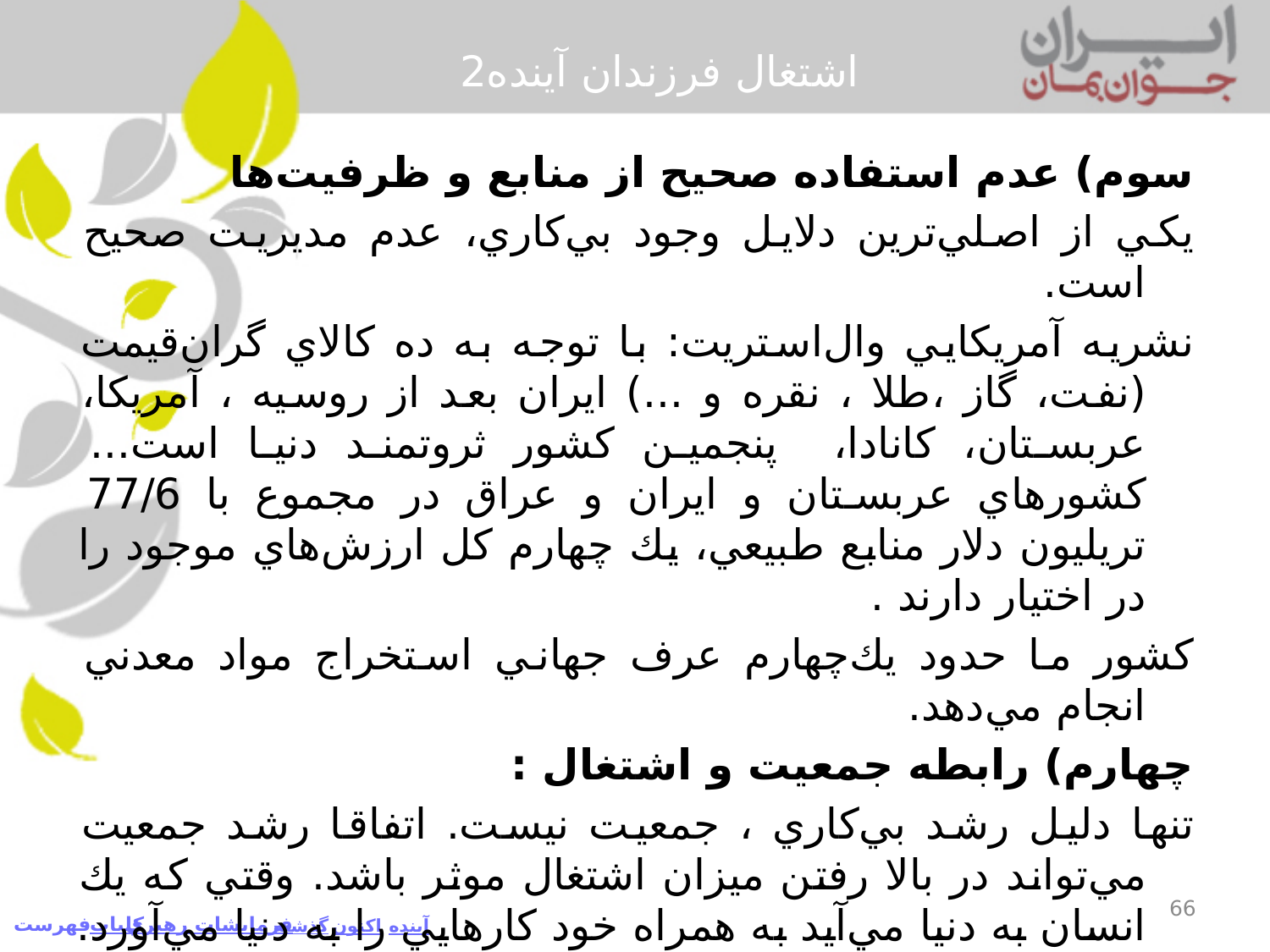

# اشتغال فرزندان آينده2
سوم) عدم استفاده صحيح از منابع و ظرفيت‌ها
	يكي از اصلي‌ترين دلايل وجود بي‌كاري، عدم مديريت صحيح است.
	نشريه آمريكايي وال‌استريت: با توجه به ده‌ كالاي گران‌قيمت (نفت، گاز ،‌طلا ، نقره و ...) ايران بعد از روسيه ، آمريكا، عربستان، كانادا،  پنجمين كشور ثروتمند دنيا است... كشورهاي عربستان و ايران و عراق در مجموع با 77/6 تريليون دلار منابع طبيعي، يك چهارم كل ارزش‌هاي موجود را در اختيار دارند .
	كشور ما حدود يك‌چهارم عرف جهاني استخراج مواد معدني انجام مي‌دهد.
چهارم) رابطه جمعيت و اشتغال :
	تنها دليل رشد بي‌كاري ، جمعيت نيست. اتفاقا رشد جمعيت مي‌تواند در بالا رفتن ميزان اشتغال موثر باشد. وقتي كه يك انسان به دنيا مي‌آيد به همراه خود كارهايي را به دنيا مي‌آورد. تقاضا را بالا مي‌برد.
	يك جمعيت در حال رشد احتياج بيشتري به كالا و خدمات دارد... پس بايد مردم بيشتري هم به‌كار گرفته شوند تا كالاها ، خدمات و نيازهاي جمعيت را تدارك ببينند....
66